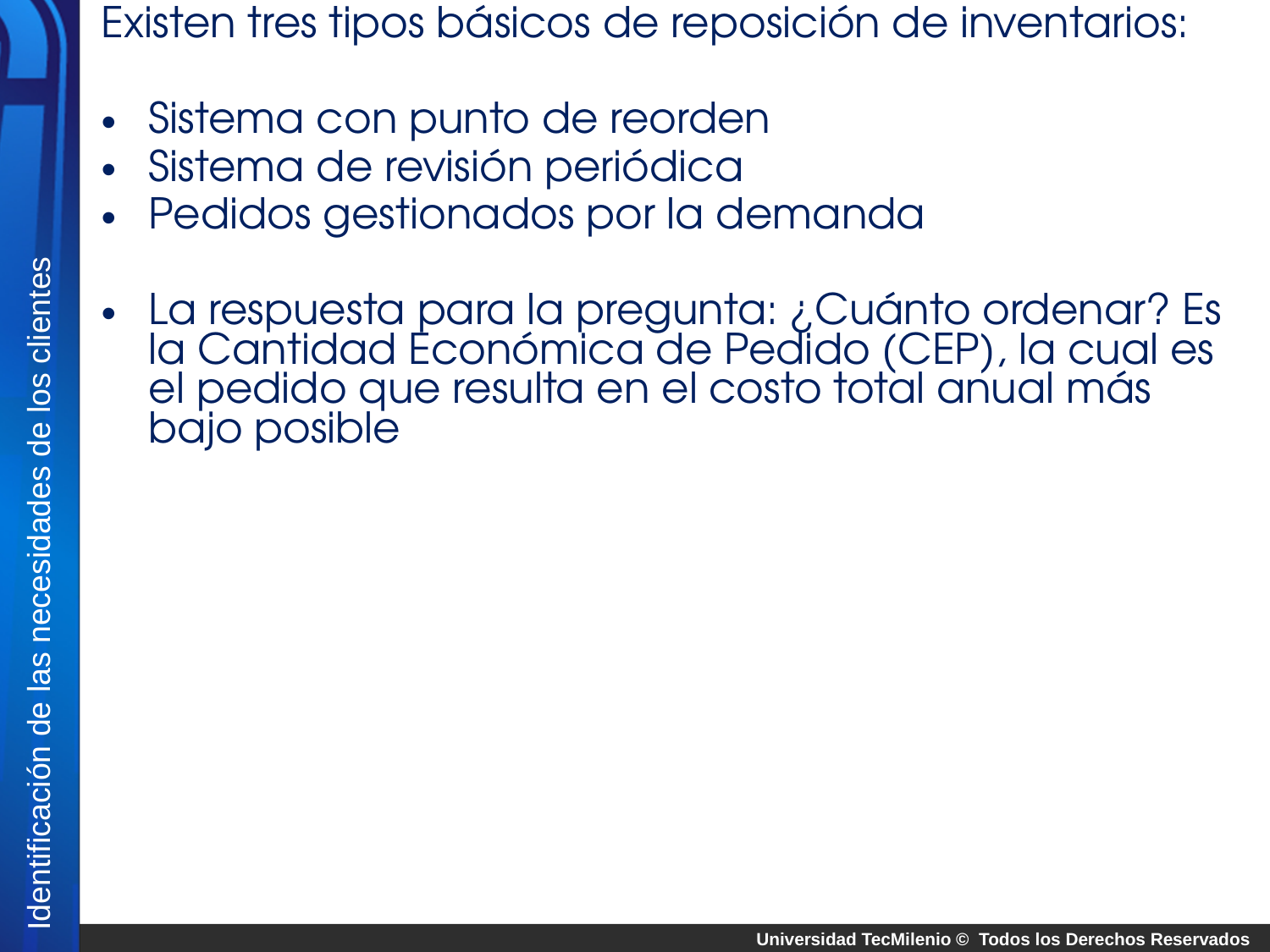

Existen tres tipos básicos de reposición de inventarios:

Sistema con punto de reorden
Sistema de revisión periódica
Pedidos gestionados por la demanda

La respuesta para la pregunta: ¿Cuánto ordenar? Es la Cantidad Económica de Pedido (CEP), la cual es el pedido que resulta en el costo total anual más bajo posible

Identificación de las necesidades de los clientes